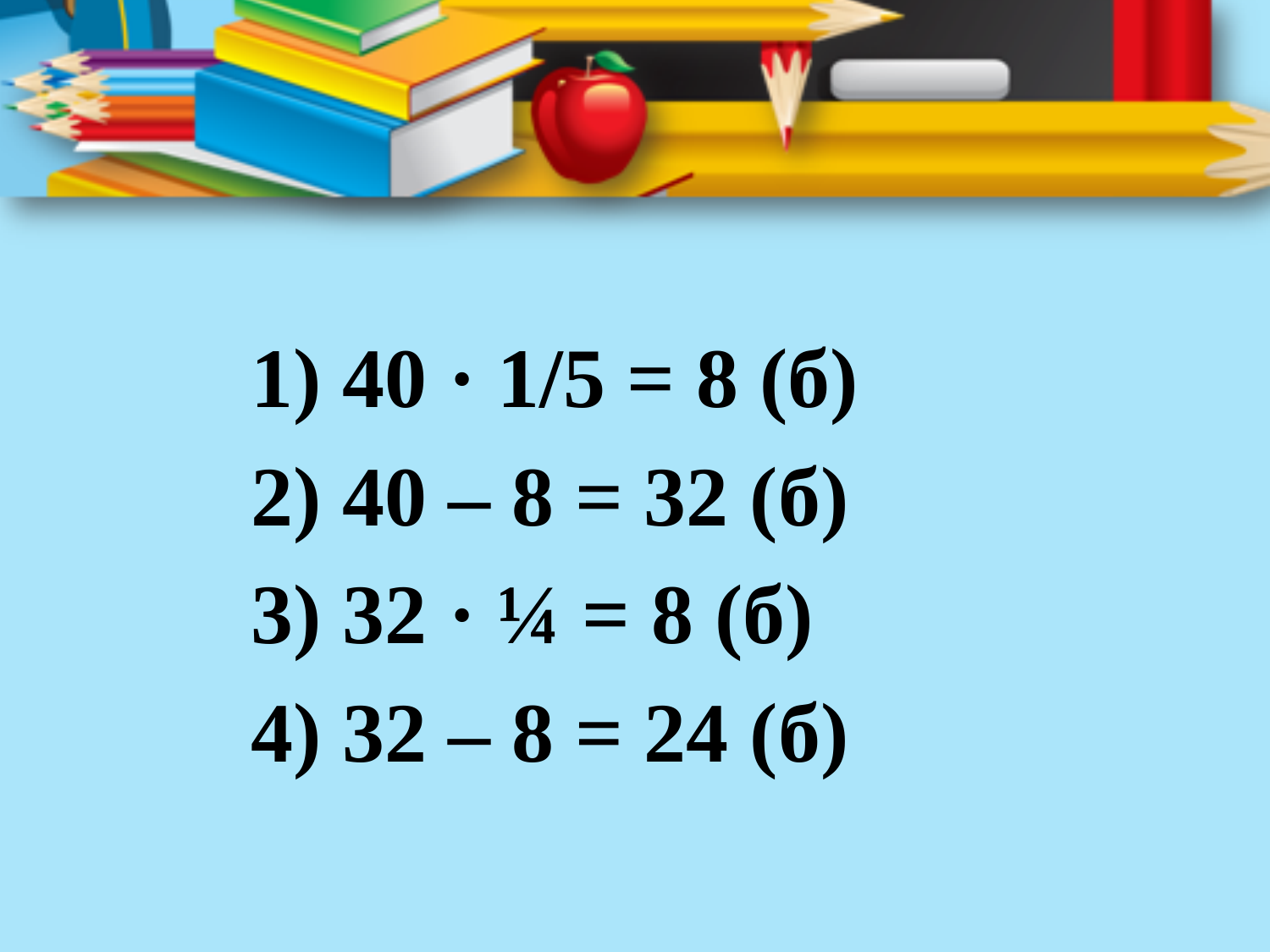

1) 40 · 1/5 = 8 (б)
		2) 40 – 8 = 32 (б)
		3) 32 · ¼ = 8 (б)
		4) 32 – 8 = 24 (б)